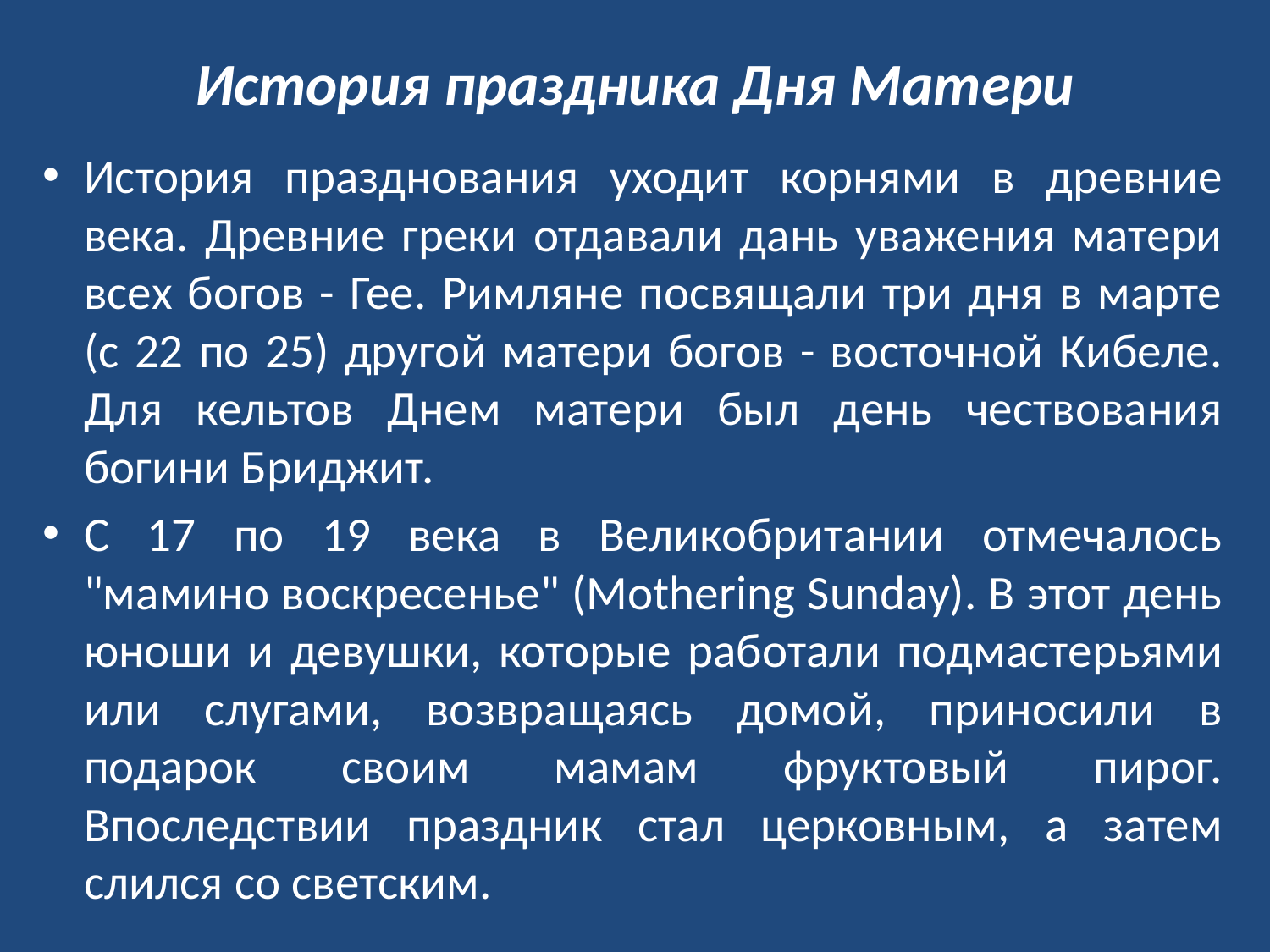

# История праздника Дня Матери
История празднования уходит корнями в древние века. Древние греки отдавали дань уважения матери всех богов - Гее. Римляне посвящали три дня в марте (с 22 по 25) другой матери богов - восточной Кибеле. Для кельтов Днем матери был день чествования богини Бриджит.
С 17 по 19 века в Великобритании отмечалось "мамино воскресенье" (Mothering Sunday). В этот день юноши и девушки, которые работали подмастерьями или слугами, возвращаясь домой, приносили в подарок своим мамам фруктовый пирог. Впоследствии праздник стал церковным, а затем слился со светским.